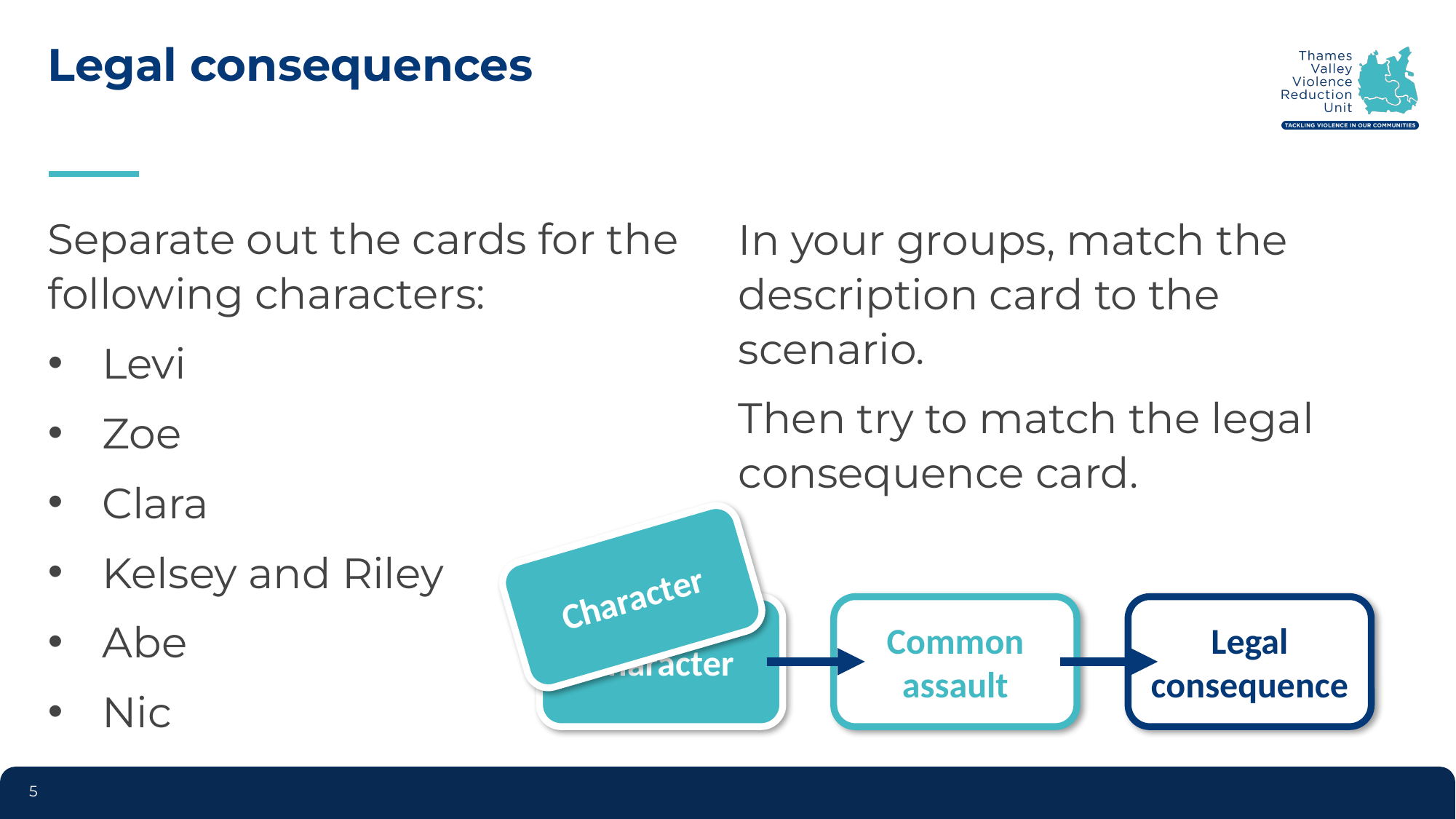

# Legal consequences
Separate out the cards for the following characters:
Levi
Zoe
Clara
Kelsey and Riley
Abe
Nic
In your groups, match the description card to the scenario.
Then try to match the legal consequence card.

Character
Character
Common assault
Legal consequence
5